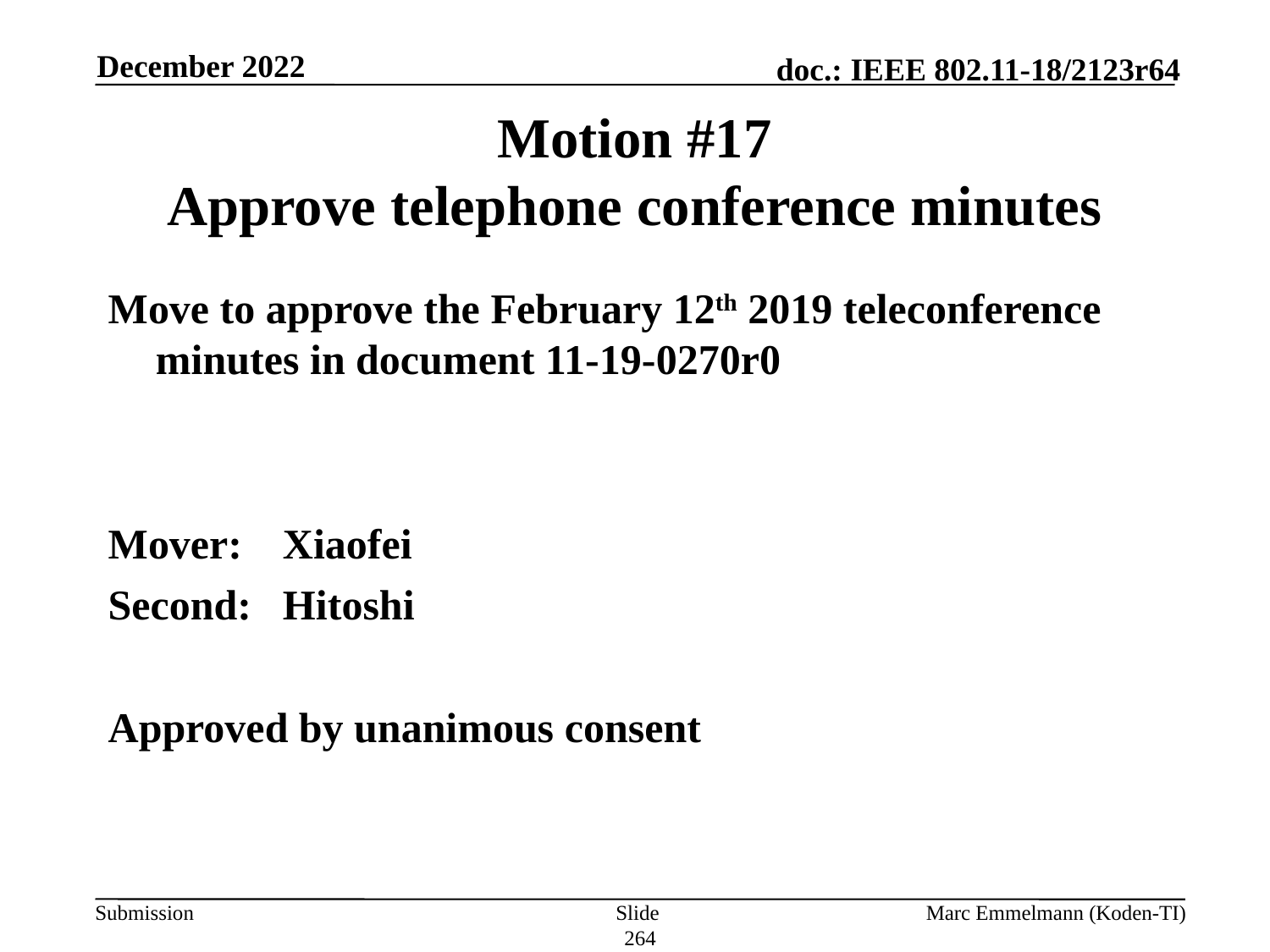

December 2022
# Motion #17 Approve telephone conference minutes
Move to approve the February 12th 2019 teleconference minutes in document 11-19-0270r0

Mover:	Xiaofei
Second:	Hitoshi

Approved by unanimous consent

Approved by unanimous consent
Slide 264
Marc Emmelmann (Koden-TI)